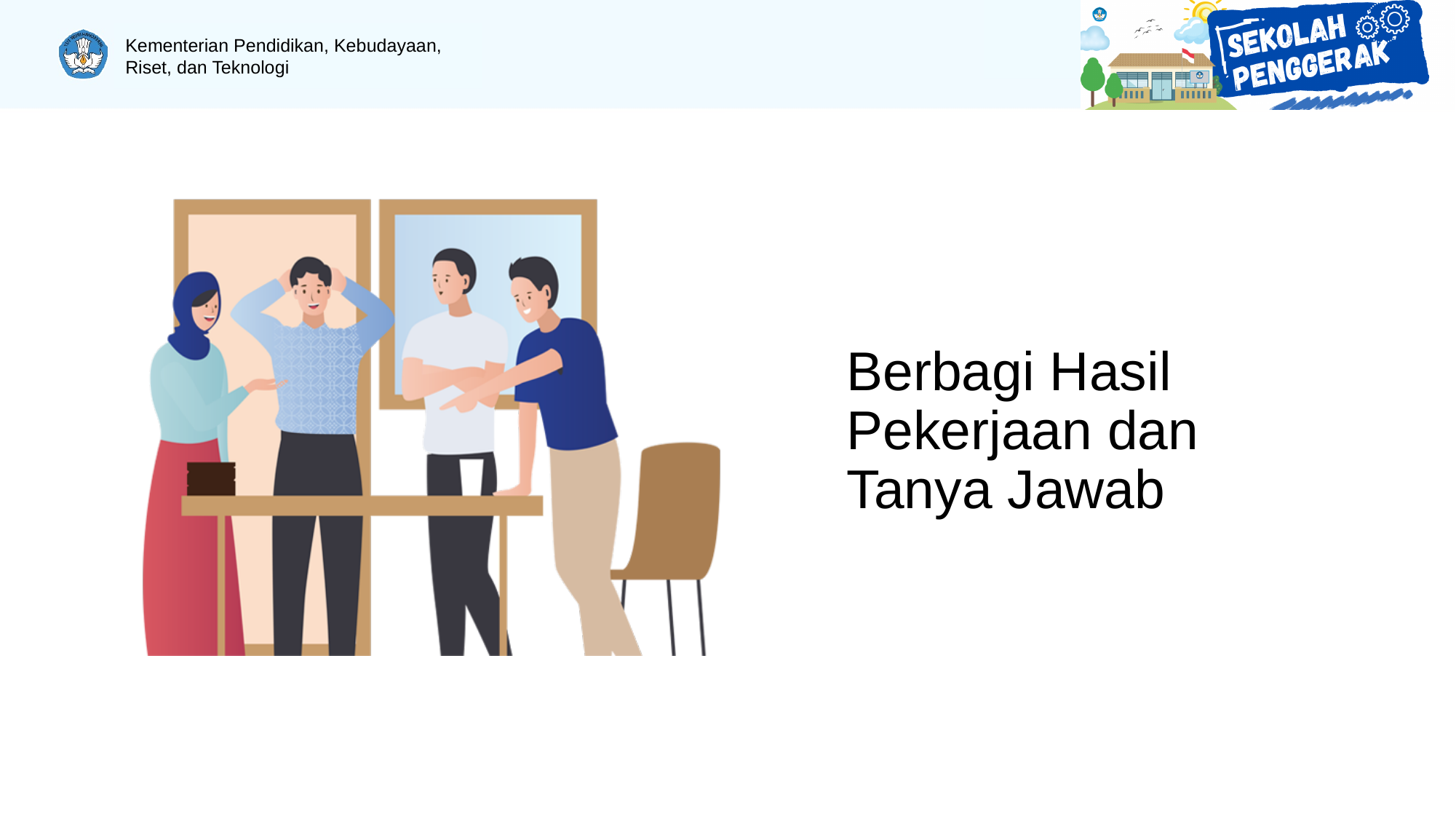

# Berbagi Hasil Pekerjaan dan Tanya Jawab